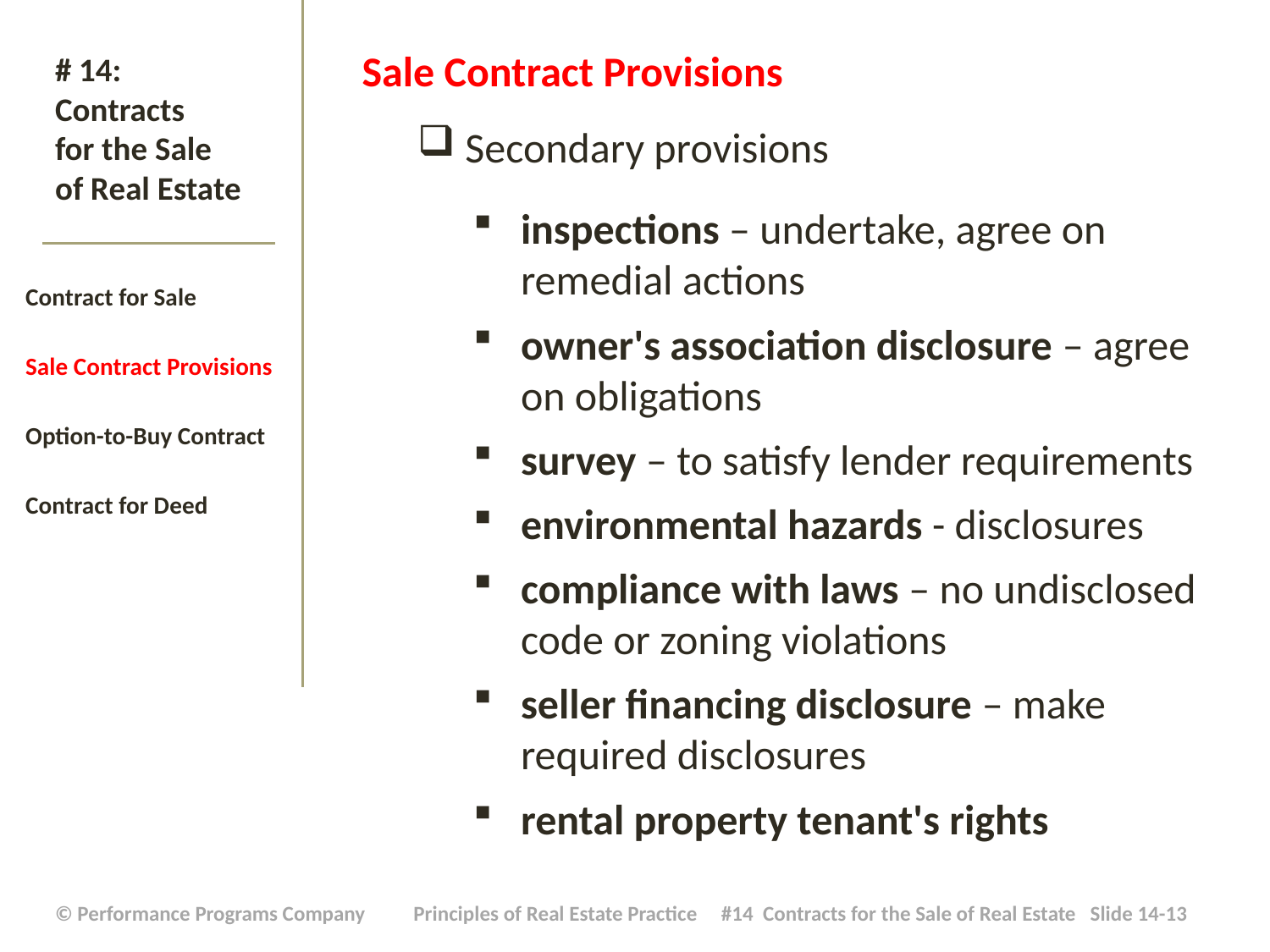

Sale Contract Provisions

Secondary provisions

inspections – undertake, agree on remedial actions
owner's association disclosure – agree on obligations
survey – to satisfy lender requirements
environmental hazards - disclosures
compliance with laws – no undisclosed code or zoning violations
seller financing disclosure – make required disclosures
rental property tenant's rights
# # 14: Contracts for the Sale of Real Estate

Contract for Sale

Sale Contract Provisions

Option-to-Buy Contract

Contract for Deed

| © Performance Programs Company Principles of Real Estate Practice #14 Contracts for the Sale of Real Estate Slide 14-13 |
| --- |